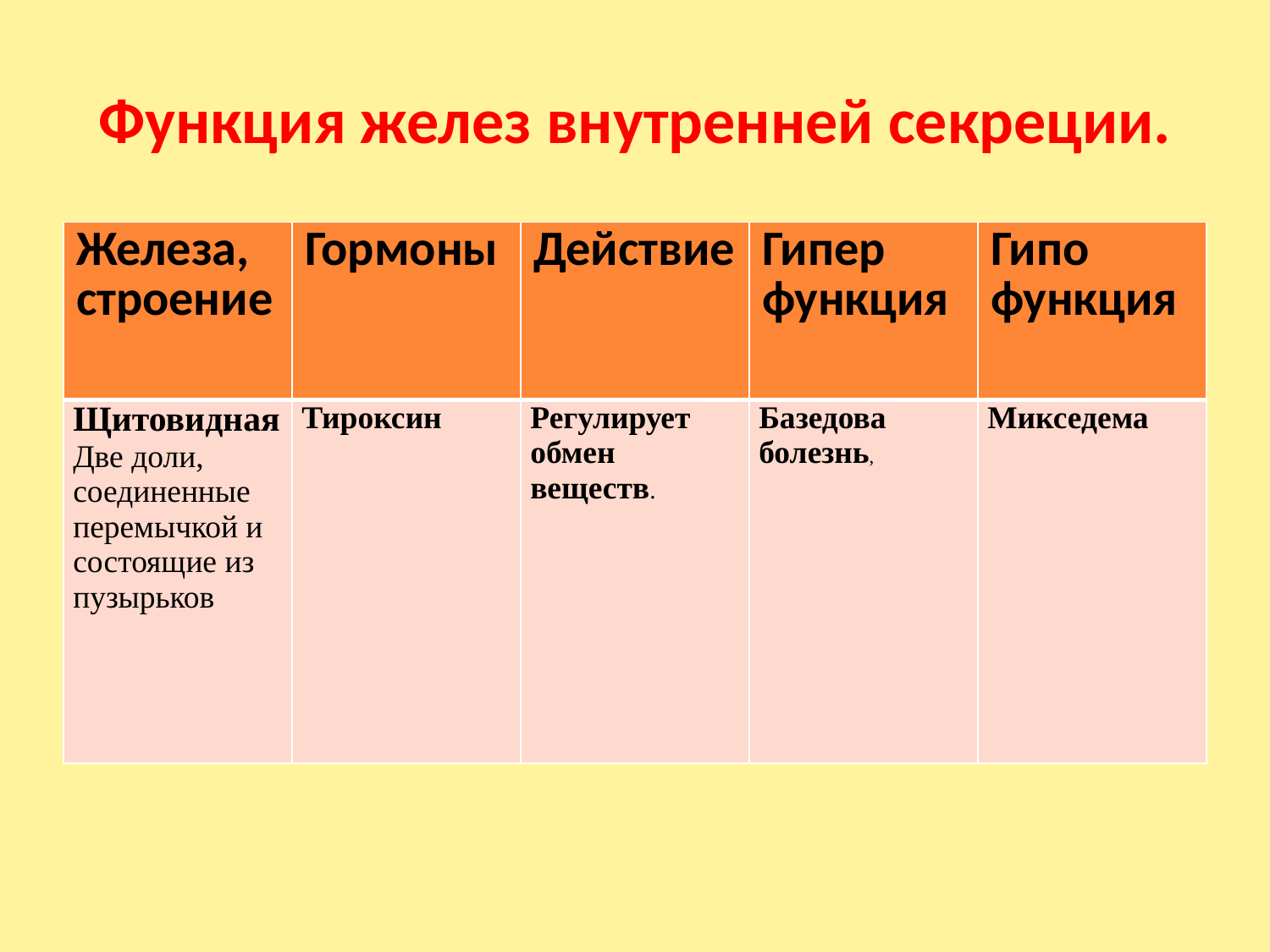

# Функция желез внутренней секреции.
| Железа, строение | Гормоны | Действие | Гипер функция | Гипо функция |
| --- | --- | --- | --- | --- |
| Щитовидная Две доли, соединенные перемычкой и состоящие из пузырьков | Тироксин | Регулирует обмен веществ. | Базедова болезнь, | Микседема |